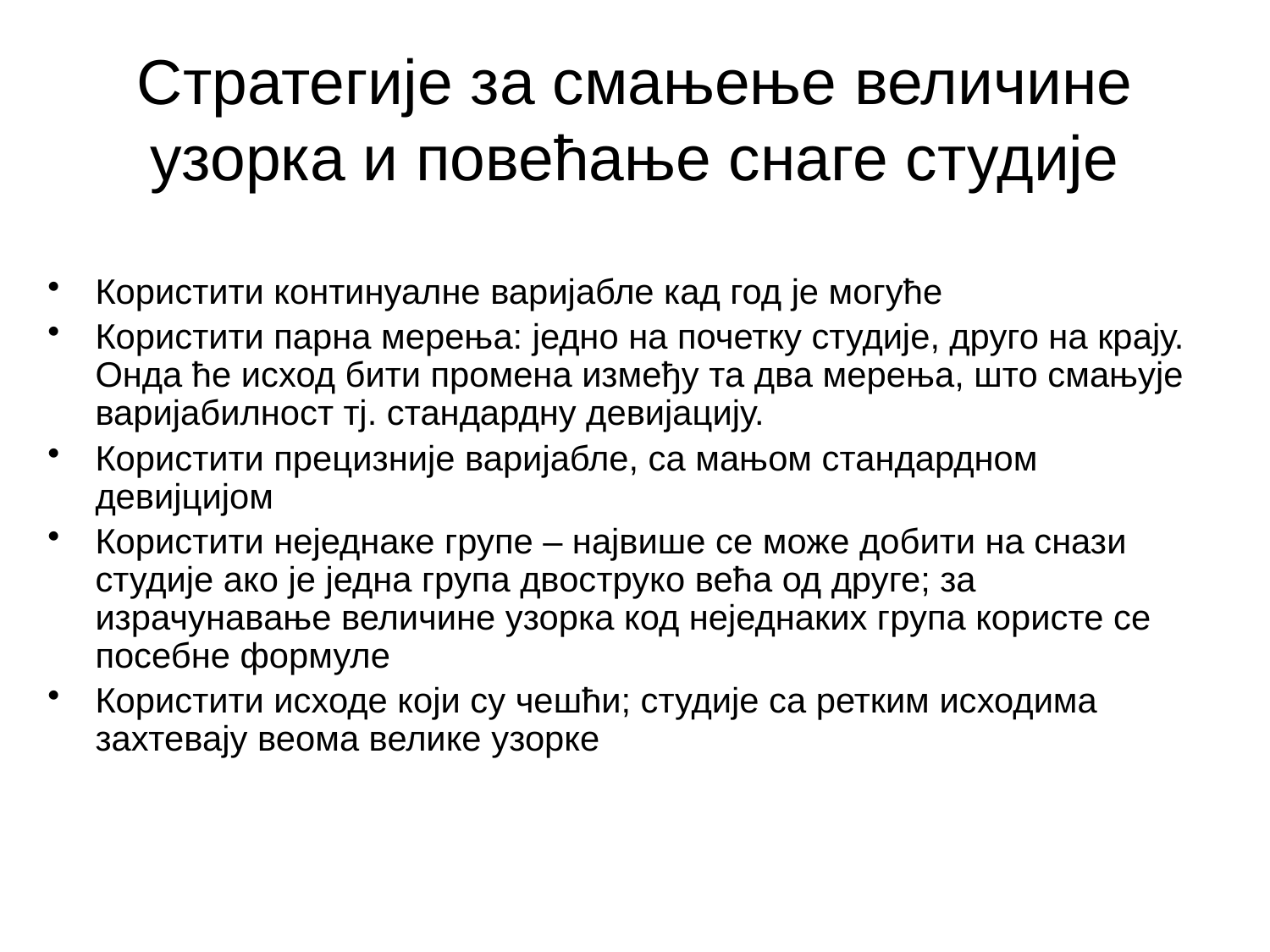

# Стратегије за смањење величине узорка и повећање снаге студије
Користити континуалне варијабле кад год је могуће
Користити парна мерења: једно на почетку студије, друго на крају. Онда ће исход бити промена између та два мерења, што смањује варијабилност тј. стандардну девијацију.
Користити прецизније варијабле, са мањом стандардном девијцијом
Користити неједнаке групе – највише се може добити на снази студије ако је једна група двоструко већа од друге; за израчунавање величине узорка код неједнаких група користе се посебне формуле
Користити исходе који су чешћи; студије са ретким исходима захтевају веома велике узорке